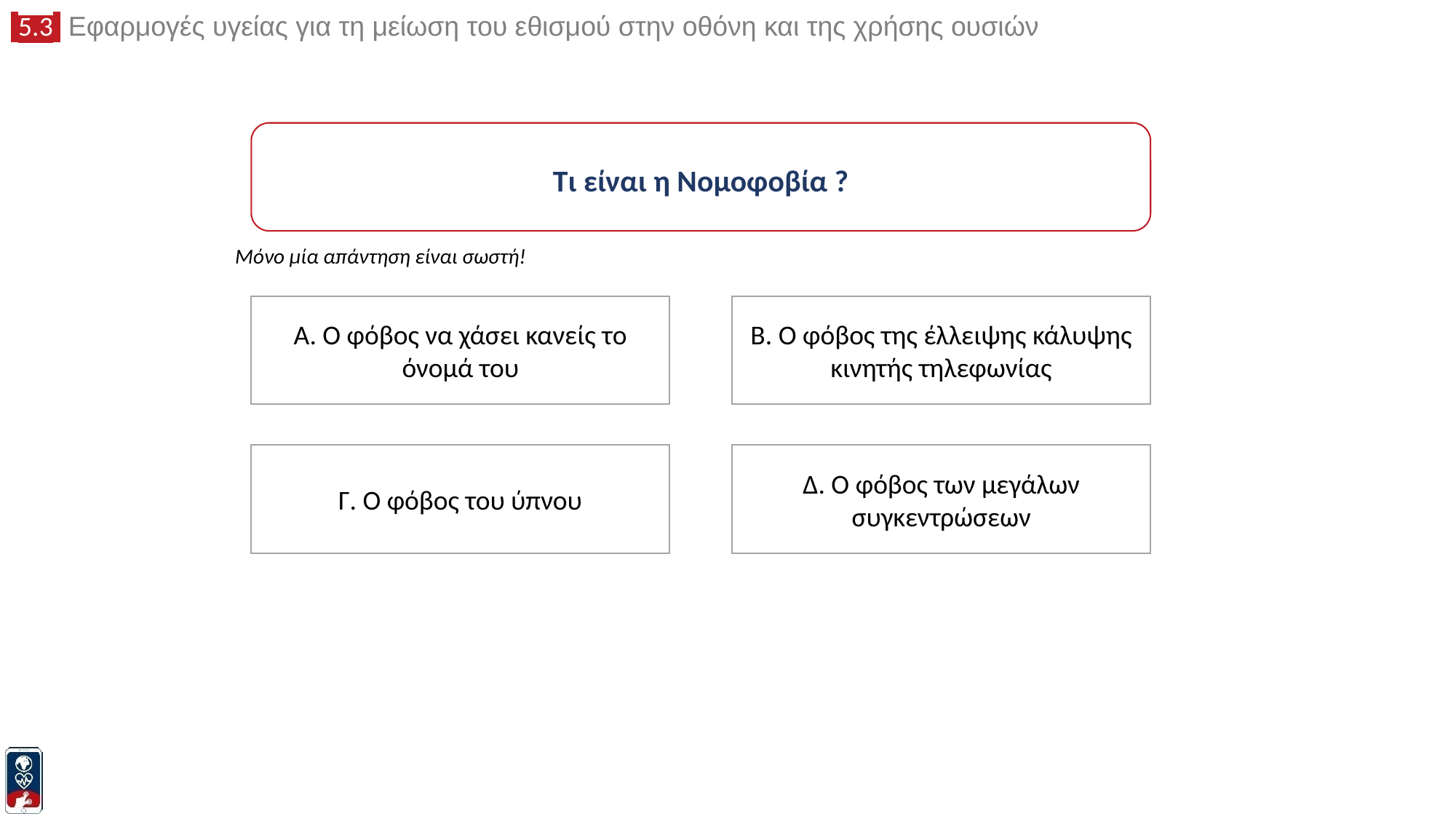

Τι είναι η Νομοφοβία ?
Μόνο μία απάντηση είναι σωστή!
A. Ο φόβος να χάσει κανείς το όνομά του
B. Ο φόβος της έλλειψης κάλυψης κινητής τηλεφωνίας
Δ. Ο φόβος των μεγάλων συγκεντρώσεων
Γ. Ο φόβος του ύπνου